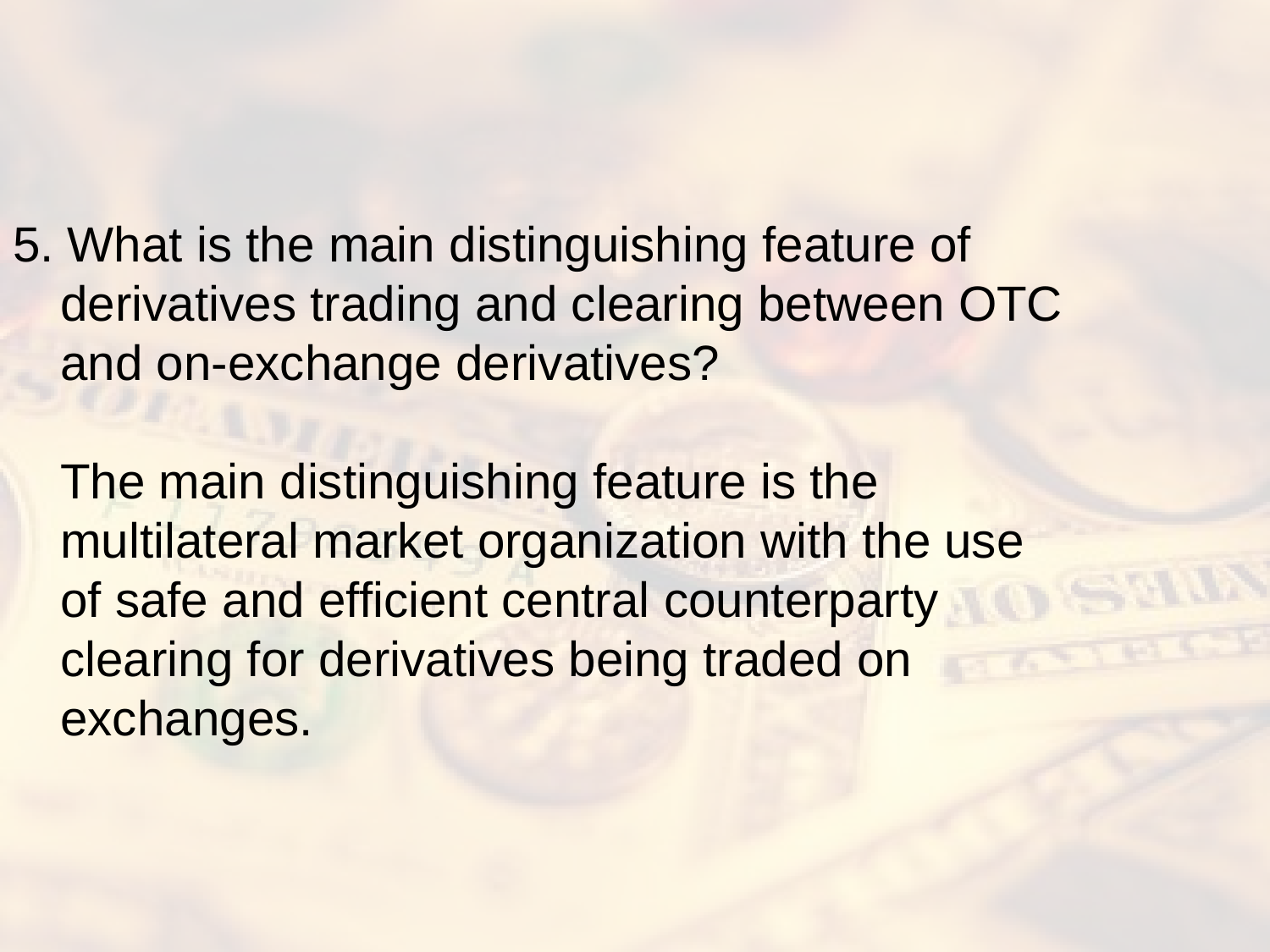

#
5. What is the main distinguishing feature of derivatives trading and clearing between OTC and on-exchange derivatives?
The main distinguishing feature is the multilateral market organization with the use of safe and efficient central counterparty clearing for derivatives being traded on exchanges.